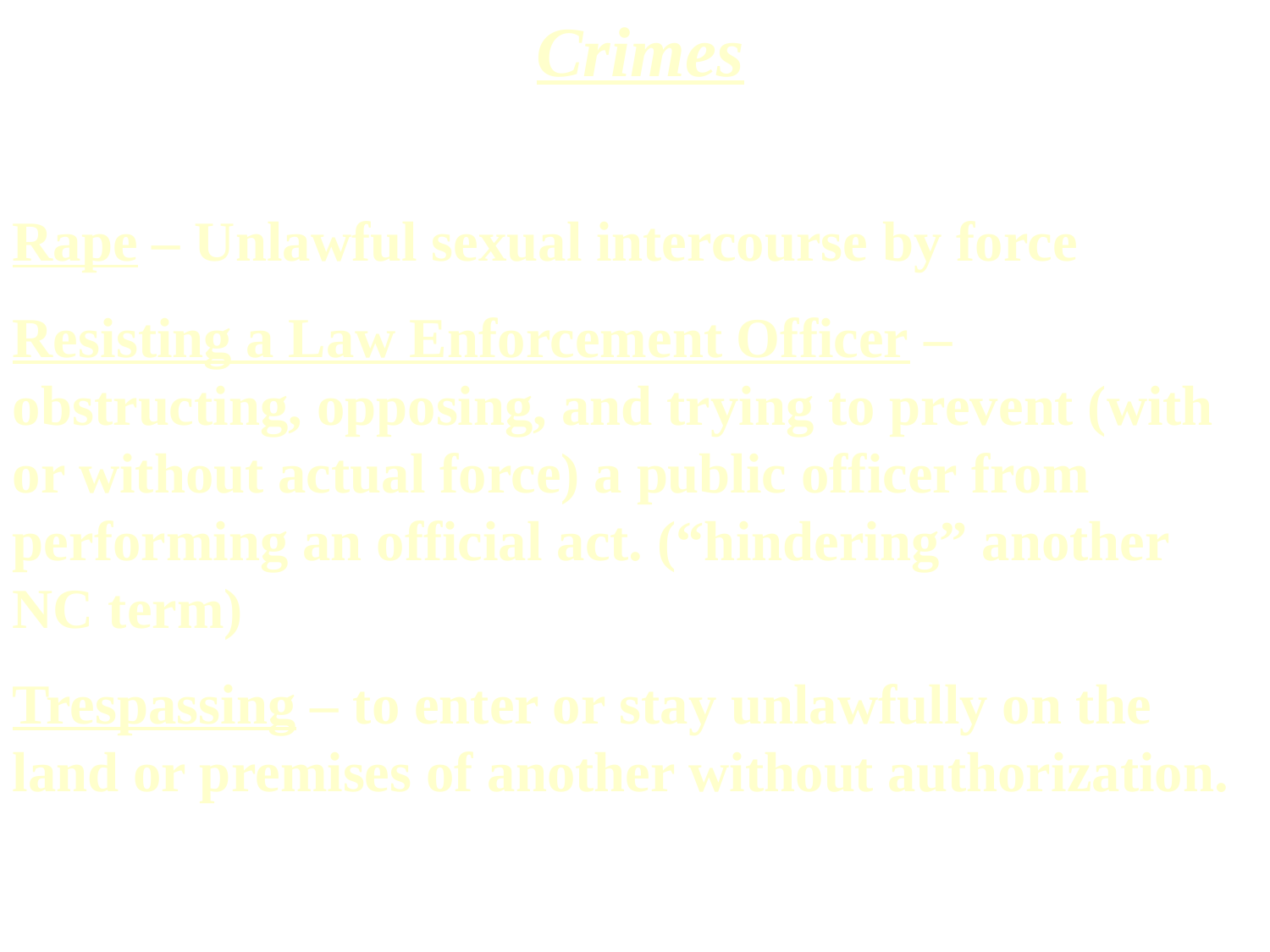

Crimes
Rape – Unlawful sexual intercourse by force
Resisting a Law Enforcement Officer – obstructing, opposing, and trying to prevent (with or without actual force) a public officer from performing an official act. (“hindering” another NC term)
Trespassing – to enter or stay unlawfully on the land or premises of another without authorization.